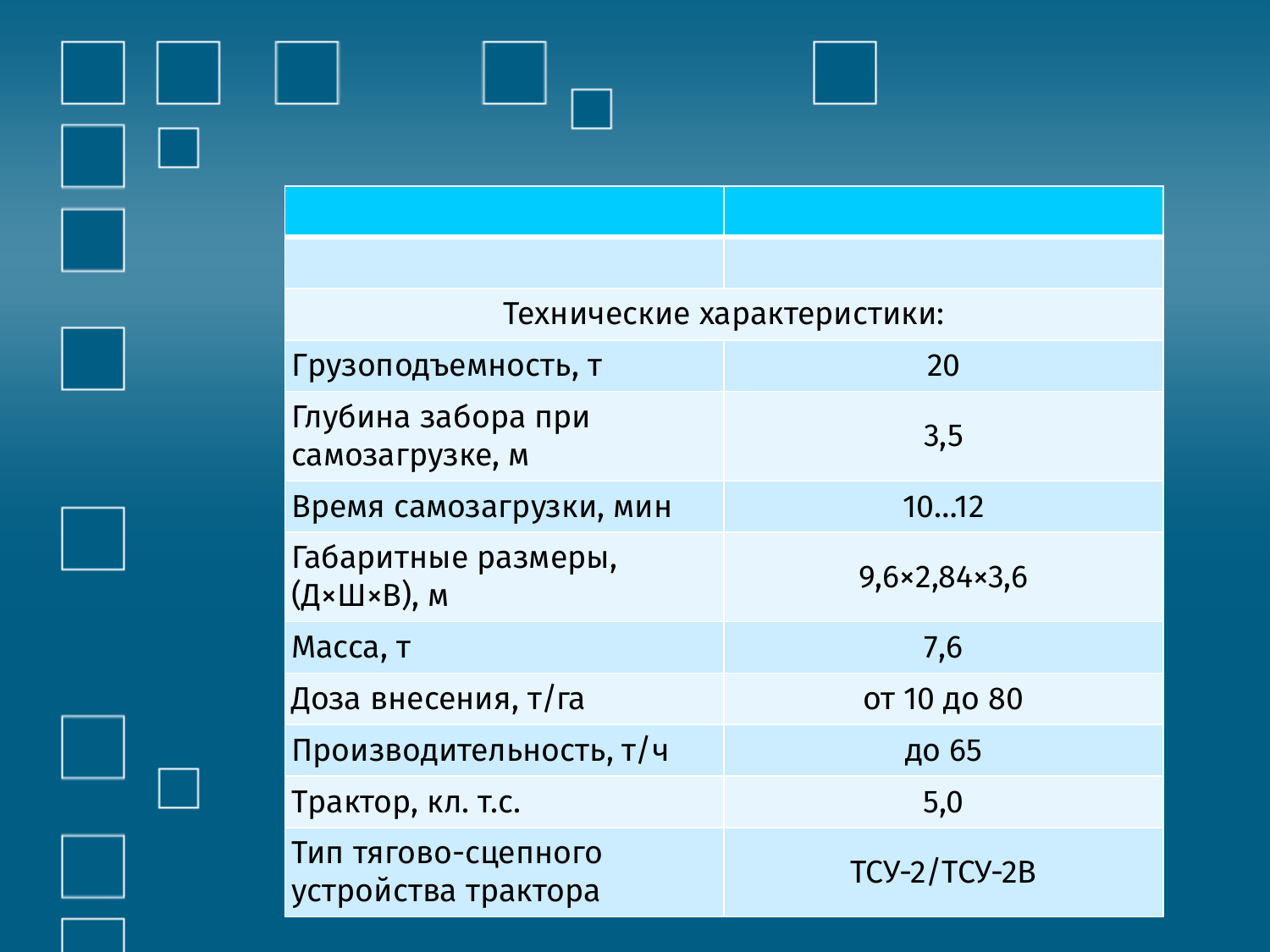

|  |  |
| --- | --- |
|  |  |
| Технические характеристики: |  |
| Грузоподъемность, т | 20 |
| Глубина забора при самозагрузке, м | 3,5 |
| Время самозагрузки, мин | 10…12 |
| Габаритные размеры, (Д×Ш×В), м | 9,6×2,84×3,6 |
| Масса, т | 7,6 |
| Доза внесения, т/га | от 10 до 80 |
| Производительность, т/ч | до 65 |
| Трактор, кл. т.с. | 5,0 |
| Тип тягово-сцепного устройства трактора | ТСУ-2/ТСУ-2В |